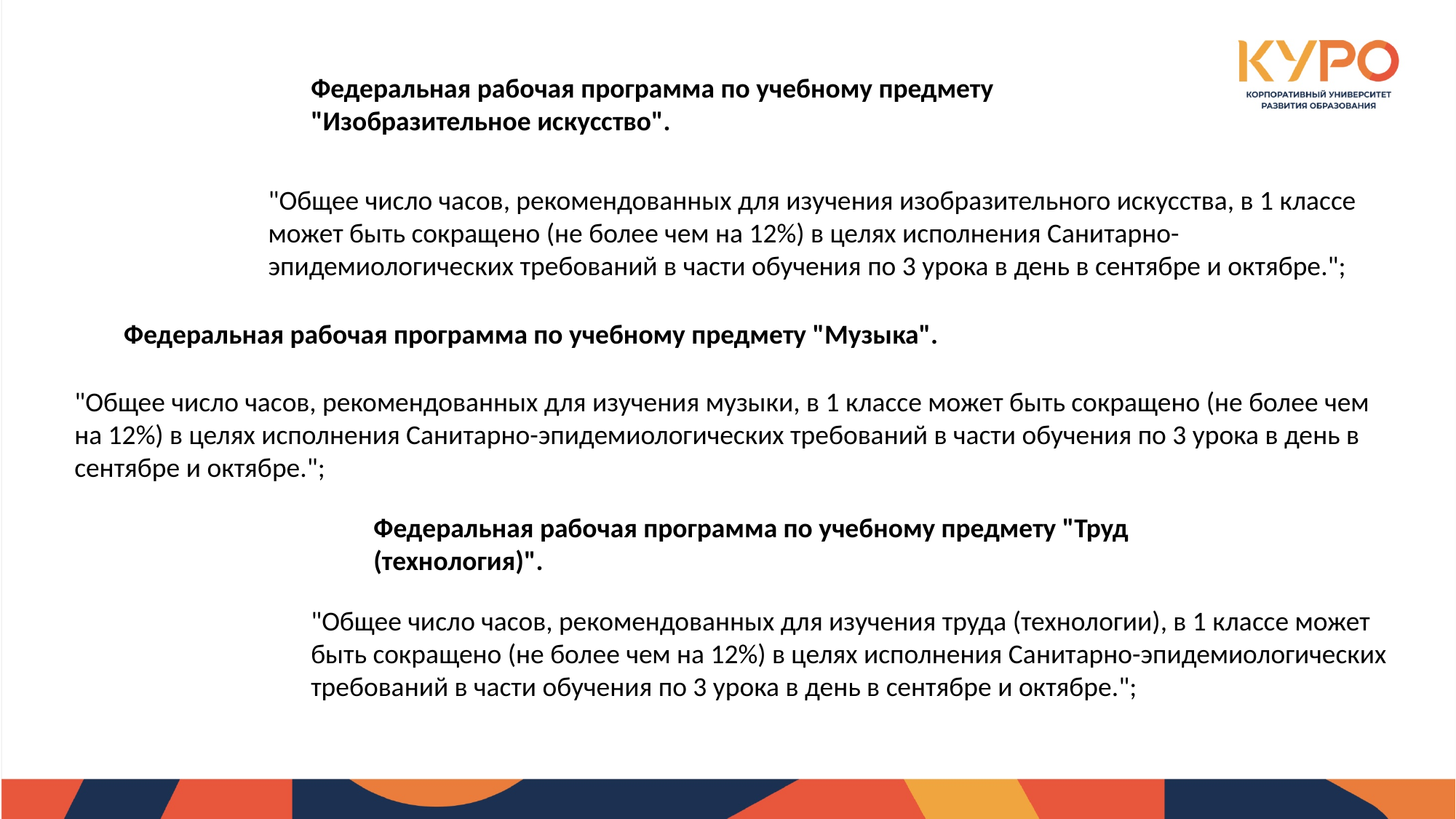

Федеральная рабочая программа по учебному предмету
"Изобразительное искусство".
"Общее число часов, рекомендованных для изучения изобразительного искусства, в 1 классе может быть сокращено (не более чем на 12%) в целях исполнения Санитарно-эпидемиологических требований в части обучения по 3 урока в день в сентябре и октябре.";
Федеральная рабочая программа по учебному предмету "Музыка".
"Общее число часов, рекомендованных для изучения музыки, в 1 классе может быть сокращено (не более чем на 12%) в целях исполнения Санитарно-эпидемиологических требований в части обучения по 3 урока в день в сентябре и октябре.";
Федеральная рабочая программа по учебному предмету "Труд
(технология)".
"Общее число часов, рекомендованных для изучения труда (технологии), в 1 классе может быть сокращено (не более чем на 12%) в целях исполнения Санитарно-эпидемиологических требований в части обучения по 3 урока в день в сентябре и октябре.";